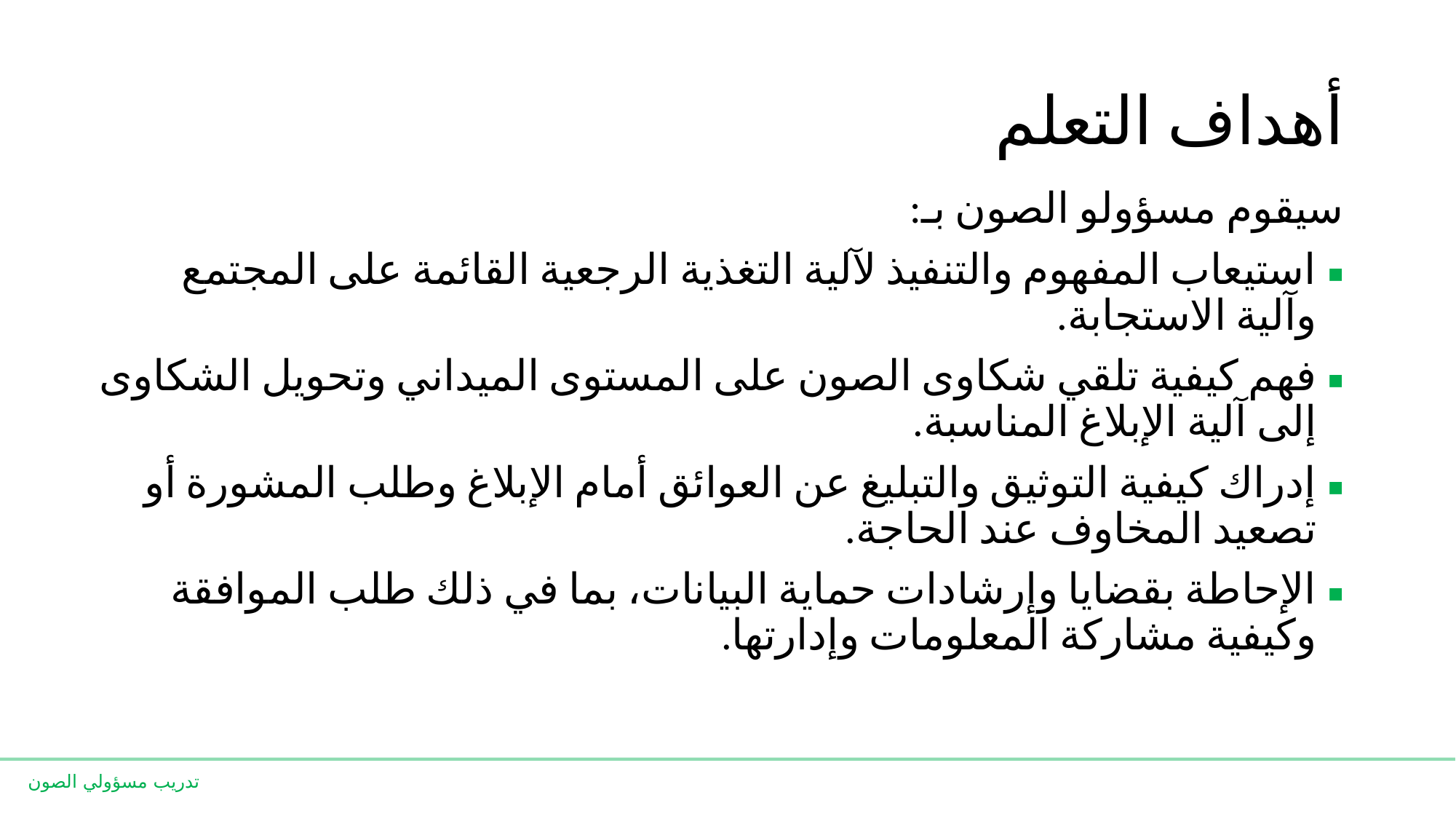

# أهداف التعلم
سيقوم مسؤولو الصون بـ:
استيعاب المفهوم والتنفيذ لآلية التغذية الرجعية القائمة على المجتمع وآلية الاستجابة.
فهم كيفية تلقي شكاوى الصون على المستوى الميداني وتحويل الشكاوى إلى آلية الإبلاغ المناسبة.
إدراك كيفية التوثيق والتبليغ عن العوائق أمام الإبلاغ وطلب المشورة أو تصعيد المخاوف عند الحاجة.
الإحاطة بقضايا وإرشادات حماية البيانات، بما في ذلك طلب الموافقة وكيفية مشاركة المعلومات وإدارتها.

تدريب مسؤولي الصون